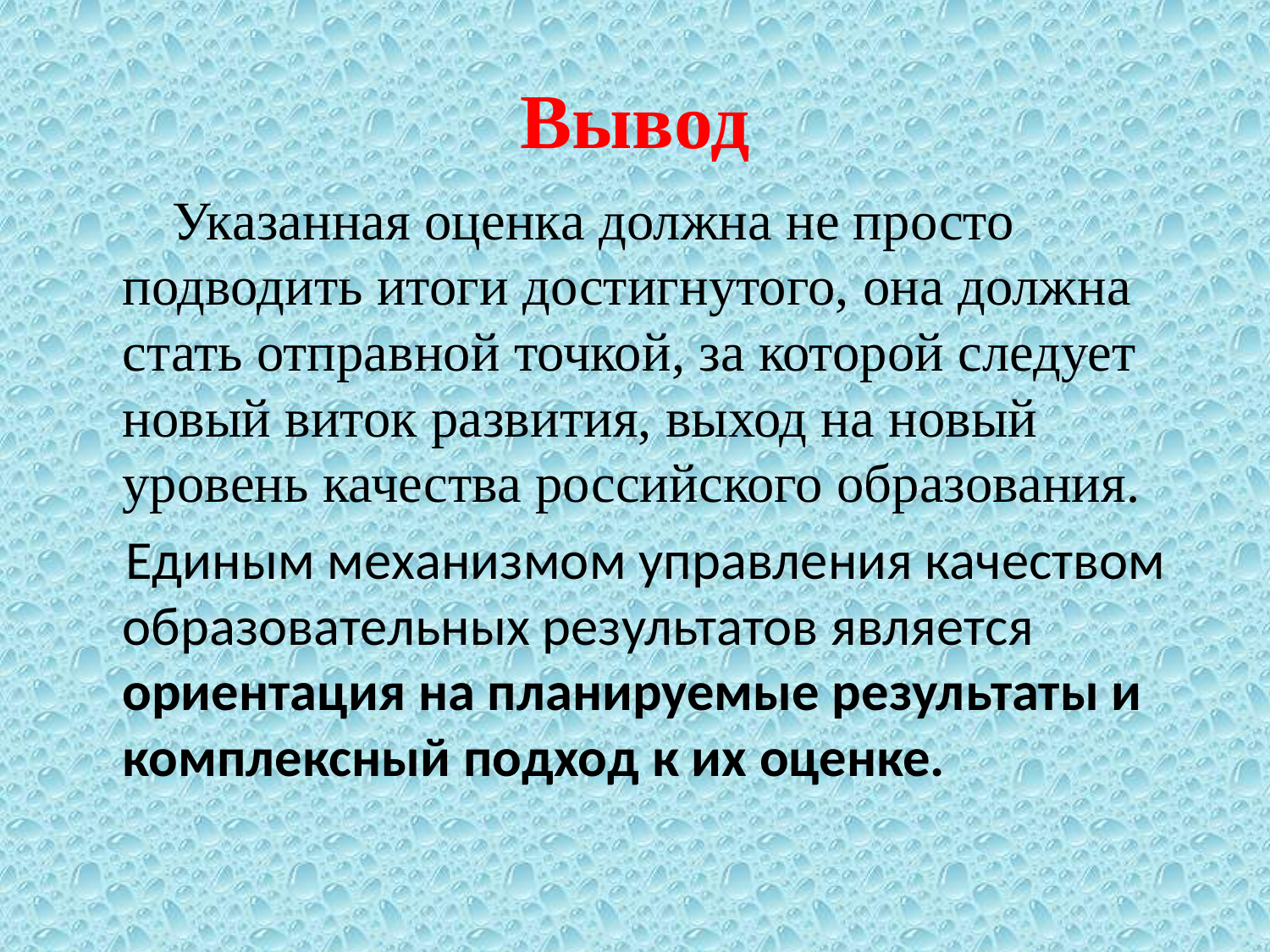

# Вывод
       Указанная оценка должна не просто подводить итоги достигнутого, она должна стать отправной точкой, за которой следует новый виток развития, выход на новый уровень качества российского образования.
    Единым механизмом управления качеством образовательных результатов является ориентация на планируемые результаты и комплексный подход к их оценке.